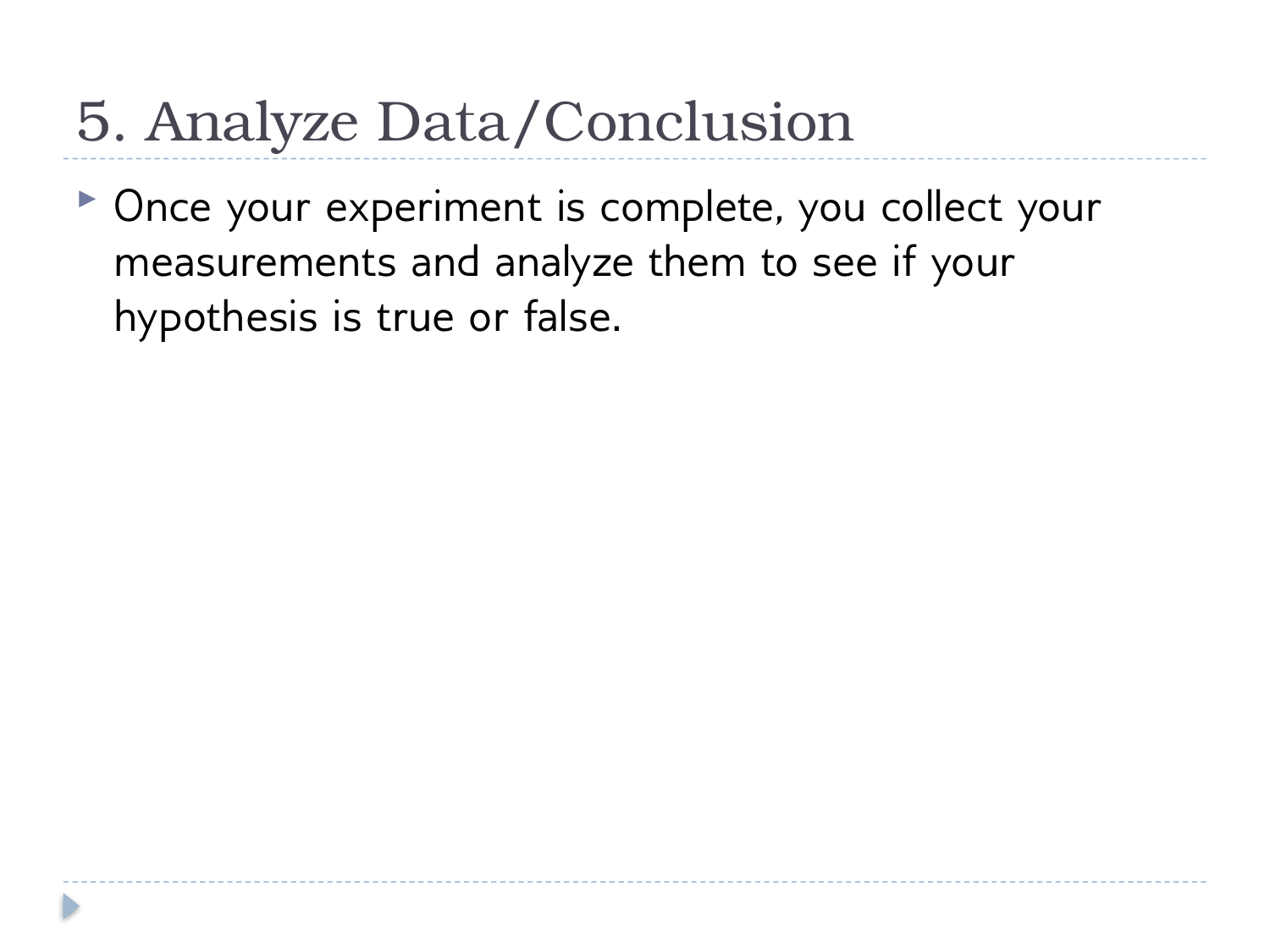

# 5. Analyze Data/Conclusion
Once your experiment is complete, you collect your measurements and analyze them to see if your hypothesis is true or false.